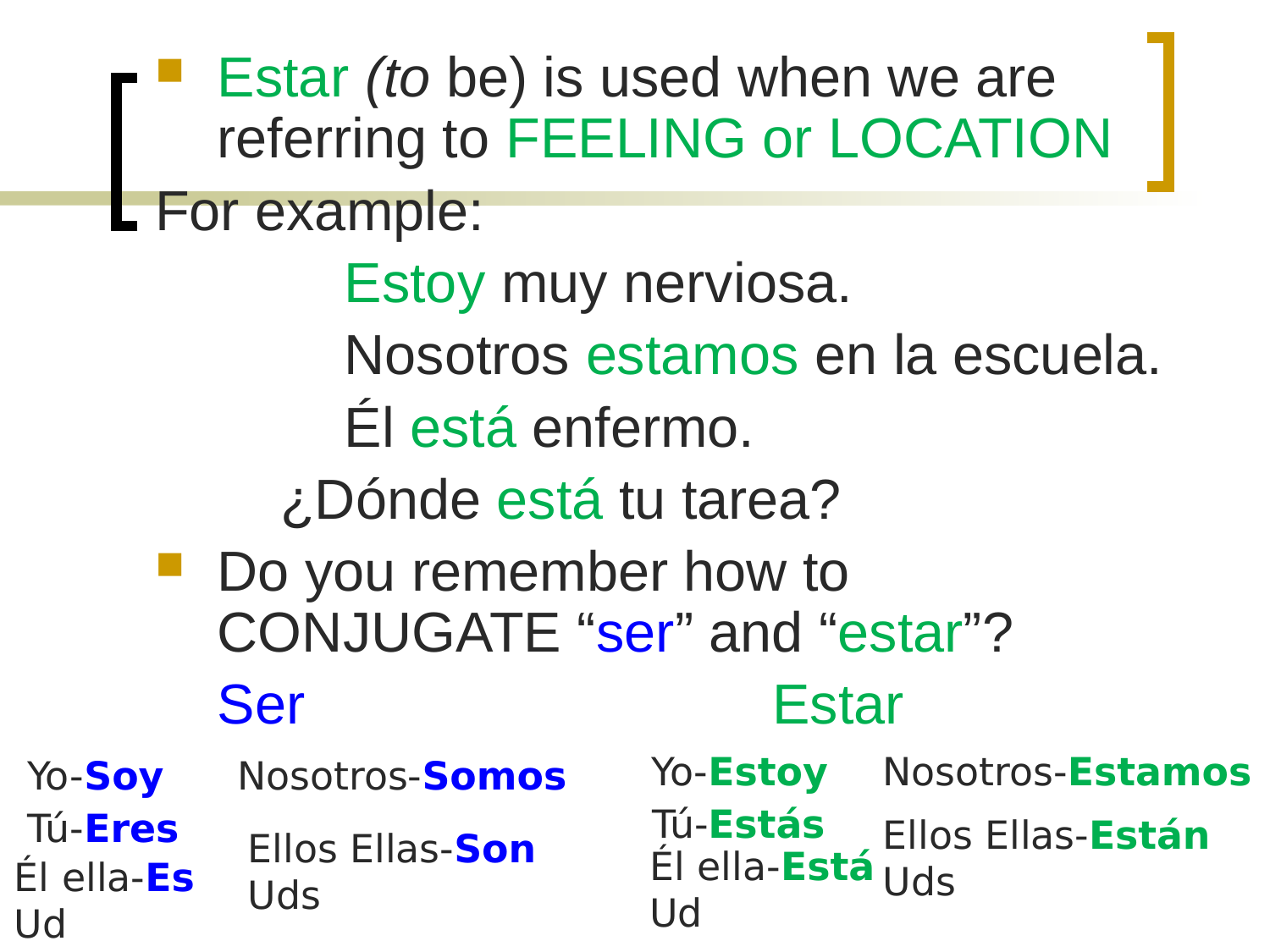

Estar (to be) is used when we are referring to FEELING or LOCATION
For example:
		Estoy muy nerviosa.
		Nosotros estamos en la escuela.
		Él está enfermo.
        ¿Dónde está tu tarea?
Do you remember how to CONJUGATE “ser” and “estar”?
	Ser				   Estar
Yo-Estoy
Nosotros-Estamos
Yo-Soy
Nosotros-Somos
Tú-Estás
Tú-Eres
Ellos Ellas-Están
Uds
Ellos Ellas-Son
Uds
Él ella-Está
Ud
Él ella-Es
Ud